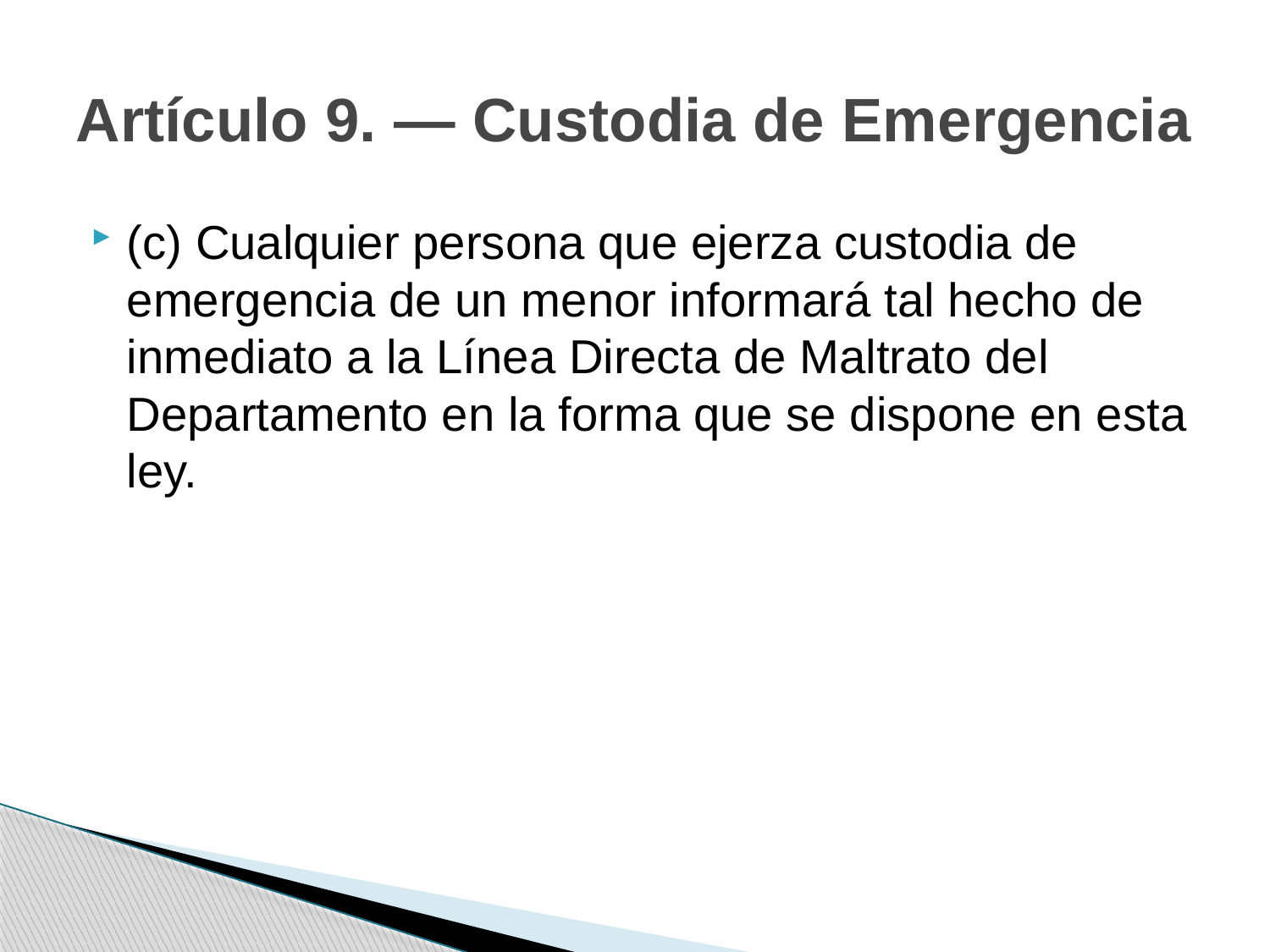

# Artículo 9. — Custodia de Emergencia
(c) Cualquier persona que ejerza custodia de emergencia de un menor informará tal hecho de inmediato a la Línea Directa de Maltrato del Departamento en la forma que se dispone en esta ley.